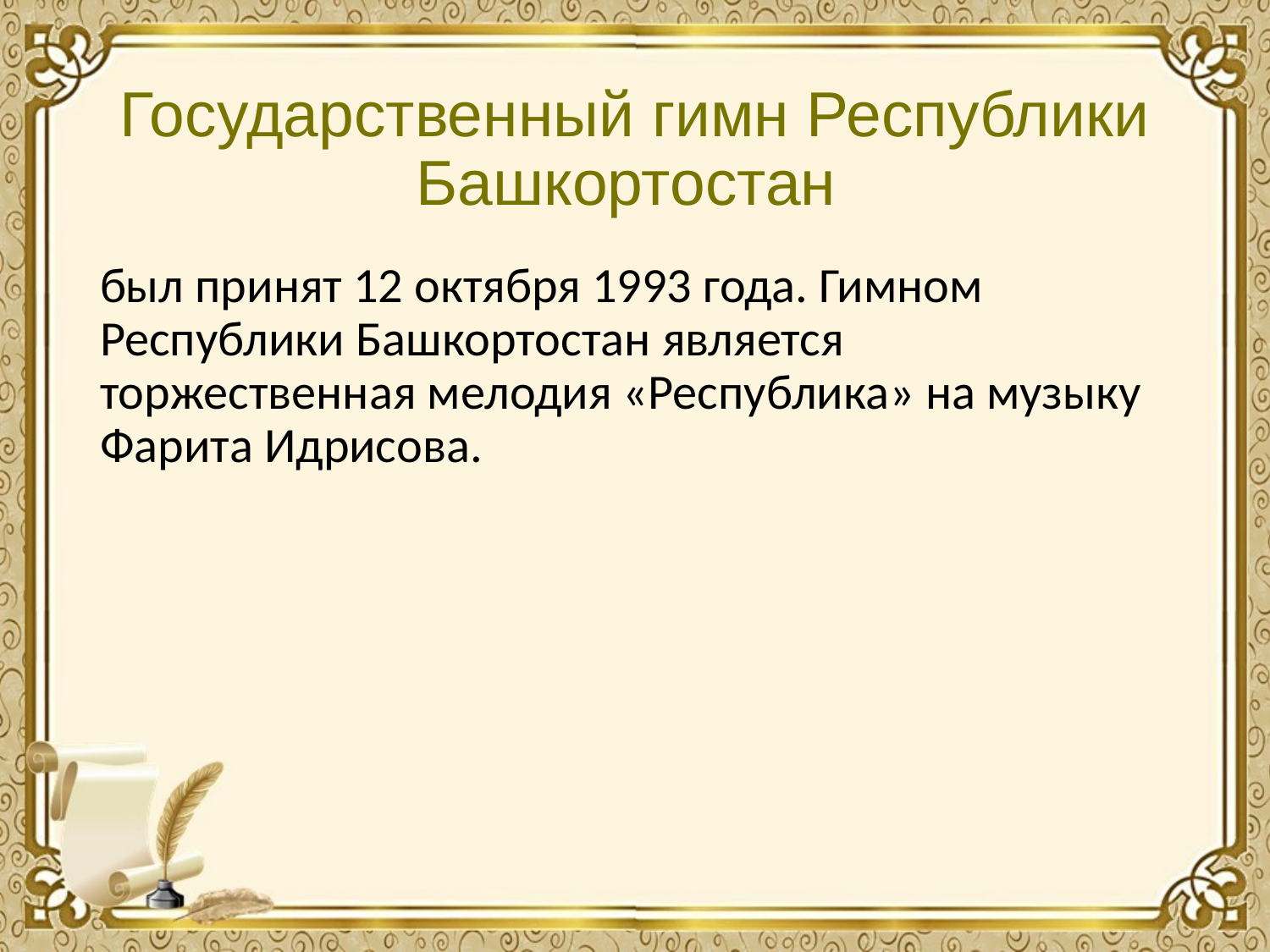

# Государственный гимн Республики Башкортостан
был принят 12 октября 1993 года. Гимном Республики Башкортостан является торжественная мелодия «Республика» на музыку Фарита Идрисова.